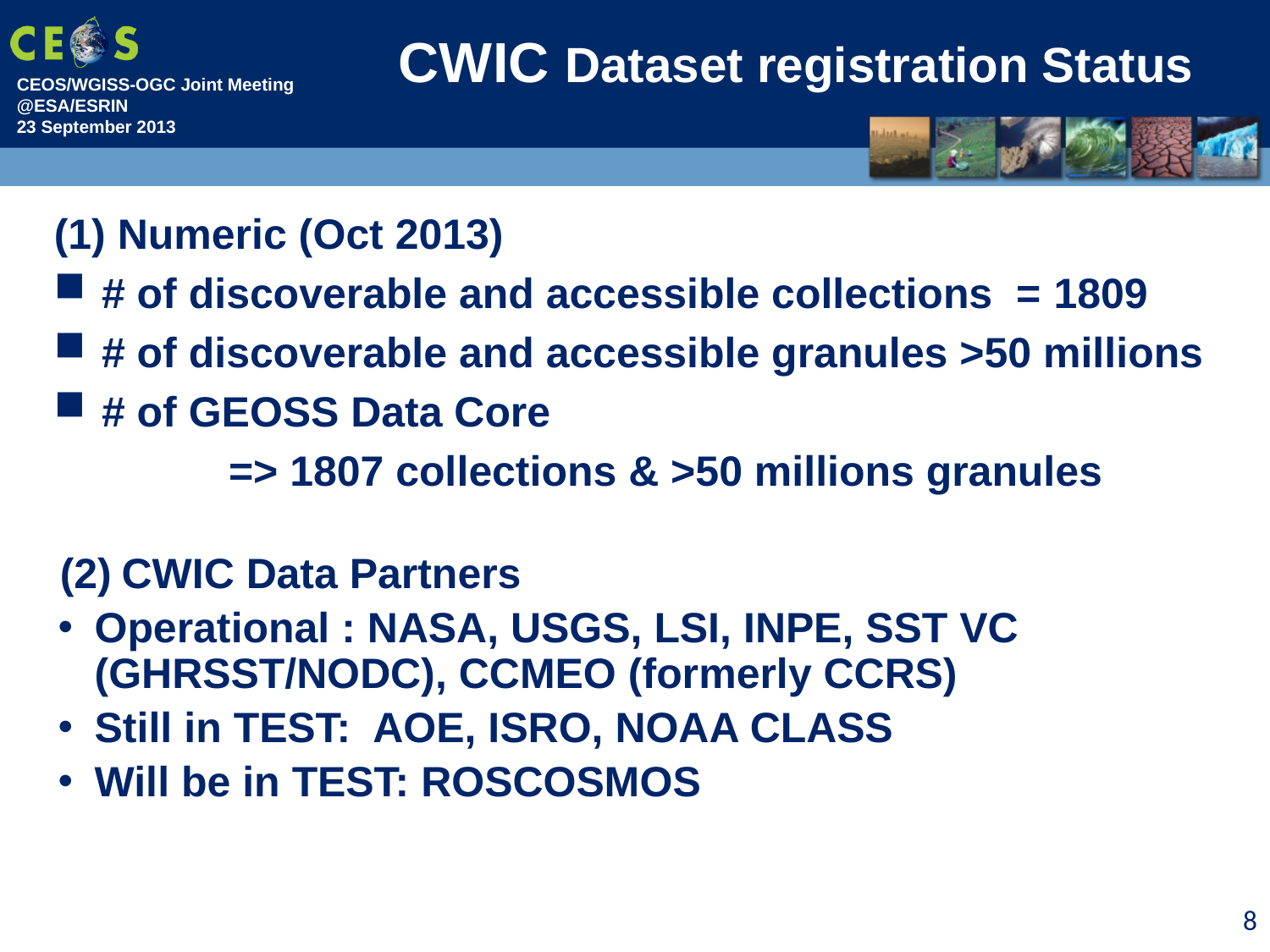

# CWIC Dataset registration Status
(1) Numeric (Oct 2013)
# of discoverable and accessible collections  = 1809
# of discoverable and accessible granules >50 millions
# of GEOSS Data Core
		=> 1807 collections & >50 millions granules
(2) CWIC Data Partners
Operational : NASA, USGS, LSI, INPE, SST VC (GHRSST/NODC), CCMEO (formerly CCRS)
Still in TEST:  AOE, ISRO, NOAA CLASS
Will be in TEST: ROSCOSMOS

8